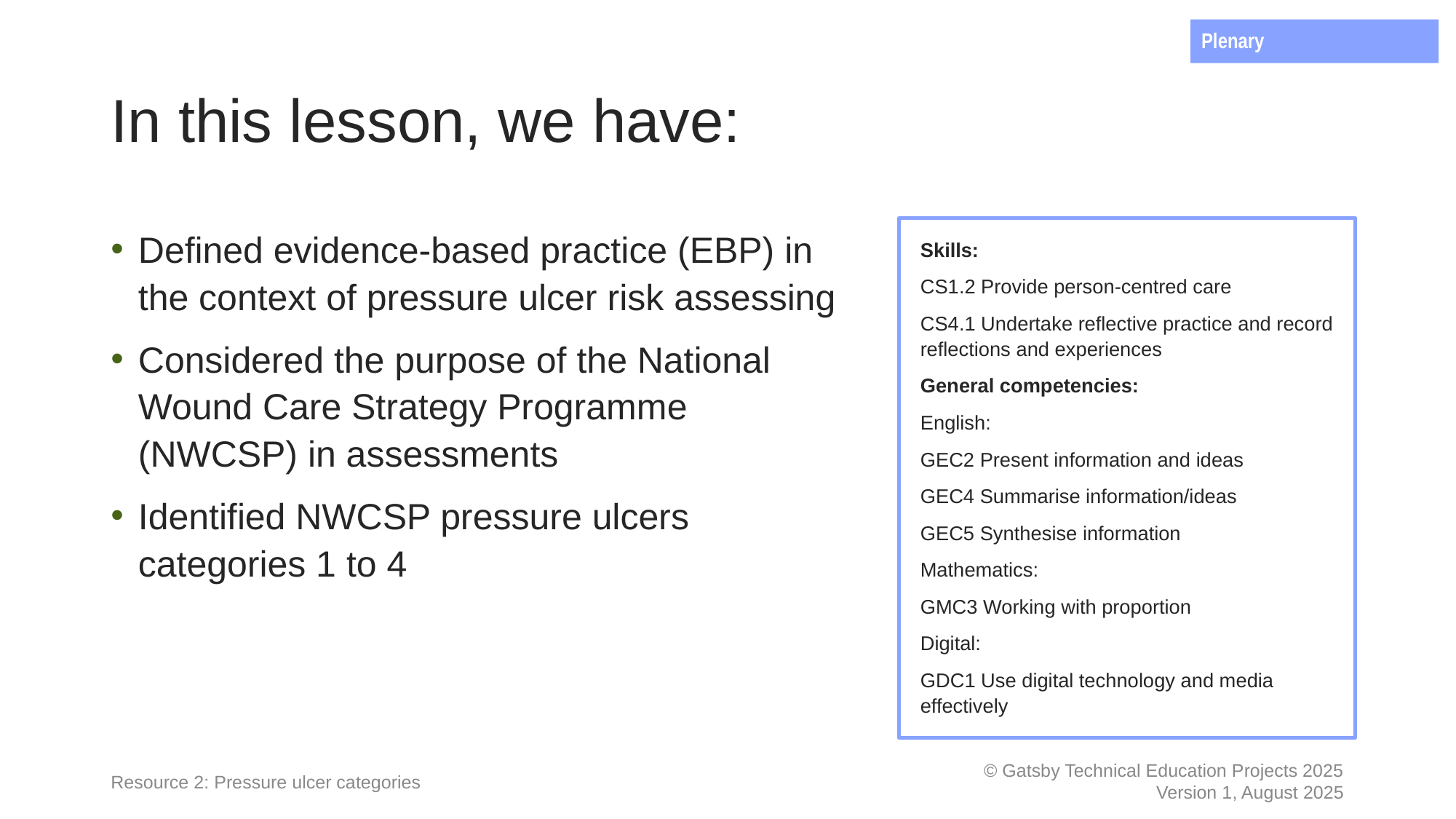

Plenary
# In this lesson, we have:
Defined evidence-based practice (EBP) in the context of pressure ulcer risk assessing
Considered the purpose of the National Wound Care Strategy Programme (NWCSP) in assessments
Identified NWCSP pressure ulcers categories 1 to 4
Skills:
CS1.2 Provide person-centred care
CS4.1 Undertake reflective practice and record reflections and experiences
General competencies:
English:
GEC2 Present information and ideas
GEC4 Summarise information/ideas
GEC5 Synthesise information
Mathematics:
GMC3 Working with proportion
Digital:
GDC1 Use digital technology and media effectively
Resource 2: Pressure ulcer categories